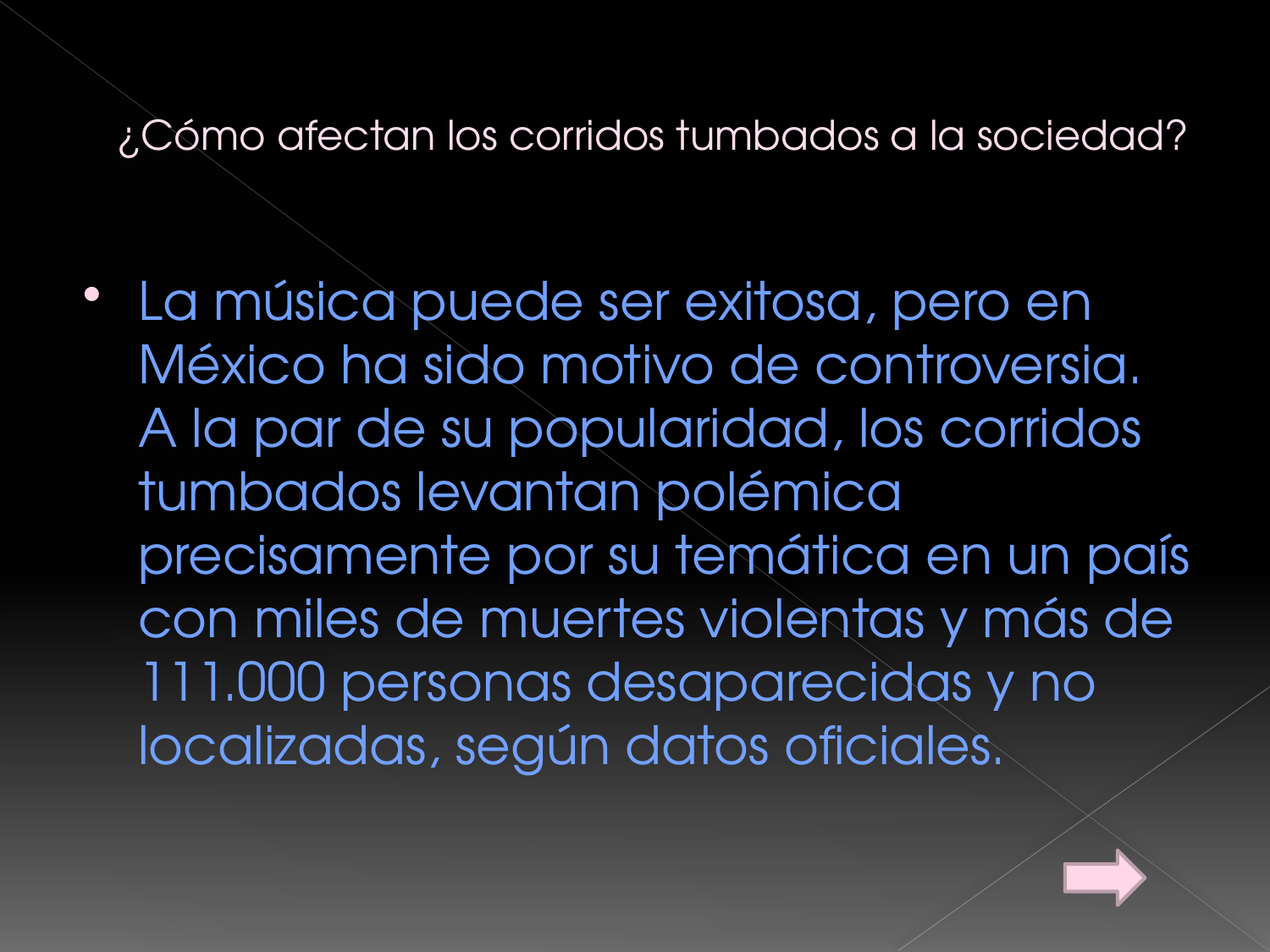

# ¿Cómo afectan los corridos tumbados a la sociedad?
La música puede ser exitosa, pero en México ha sido motivo de controversia. A la par de su popularidad, los corridos tumbados levantan polémica precisamente por su temática en un país con miles de muertes violentas y más de 111.000 personas desaparecidas y no localizadas, según datos oficiales.